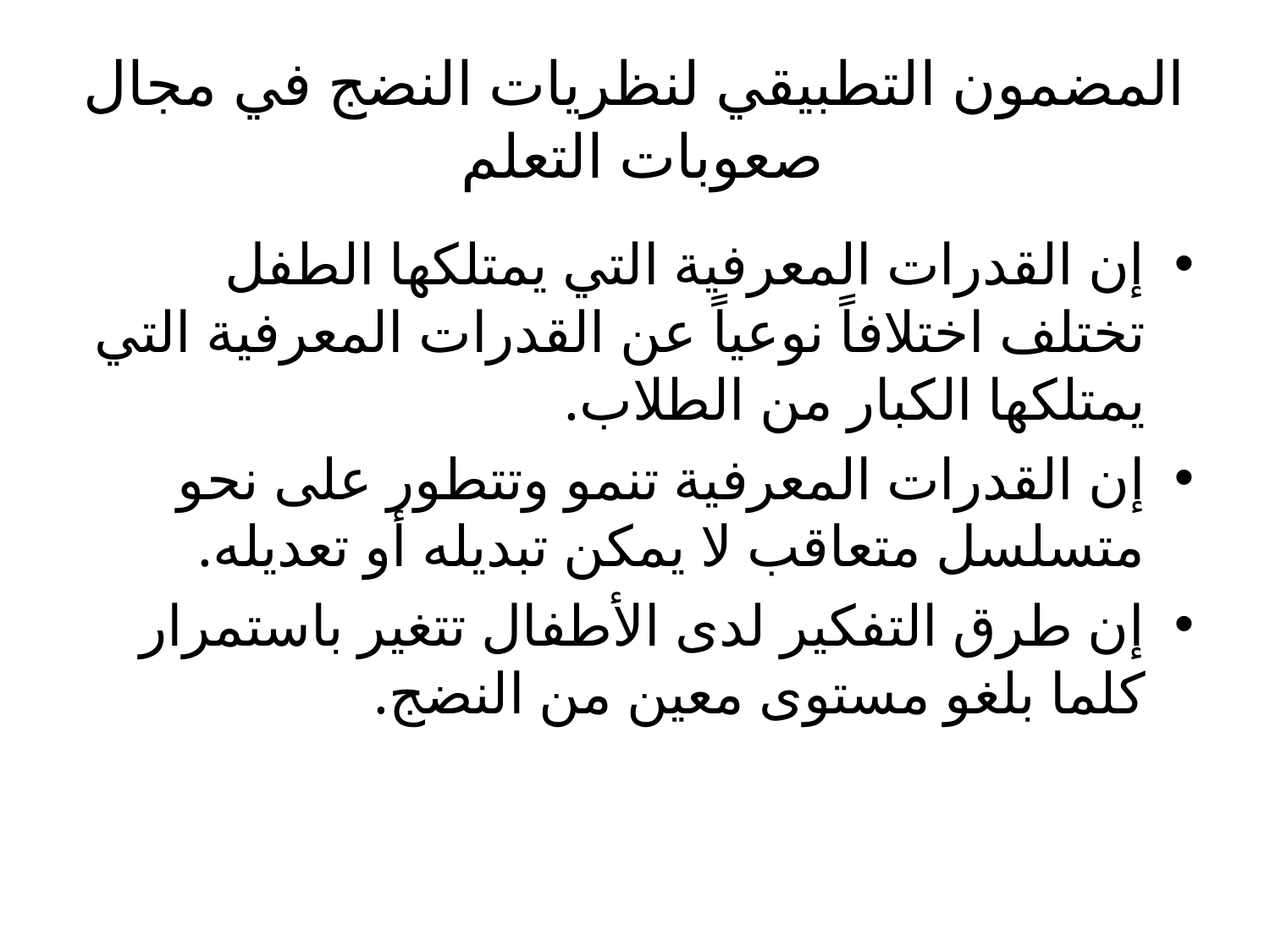

# المضمون التطبيقي لنظريات النضج في مجال صعوبات التعلم
إن القدرات المعرفية التي يمتلكها الطفل تختلف اختلافاً نوعياً عن القدرات المعرفية التي يمتلكها الكبار من الطلاب.
إن القدرات المعرفية تنمو وتتطور على نحو متسلسل متعاقب لا يمكن تبديله أو تعديله.
إن طرق التفكير لدى الأطفال تتغير باستمرار كلما بلغو مستوى معين من النضج.